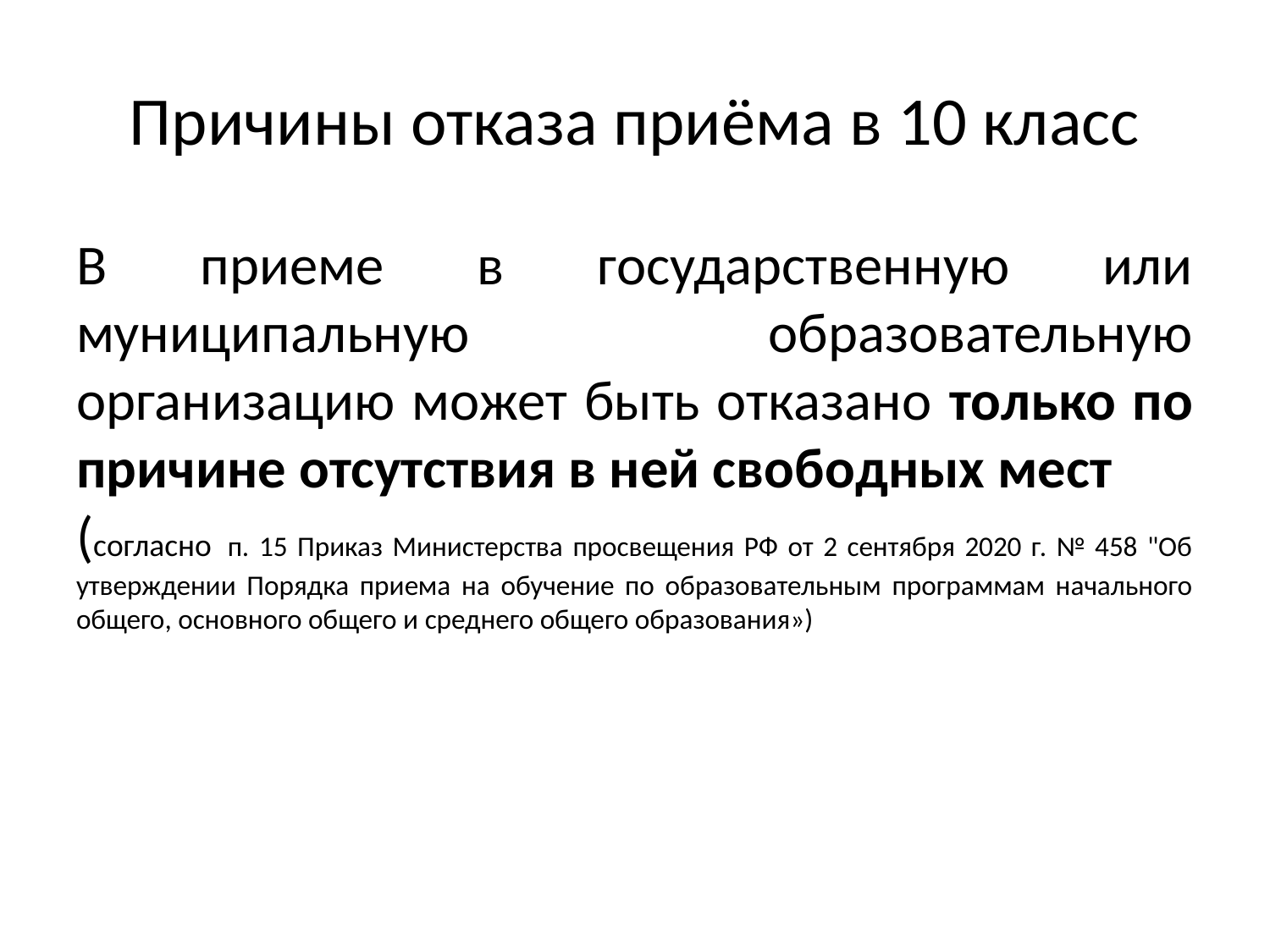

# Причины отказа приёма в 10 класс
В приеме в государственную или муниципальную образовательную организацию может быть отказано только по причине отсутствия в ней свободных мест
(согласно п. 15 Приказ Министерства просвещения РФ от 2 сентября 2020 г. № 458 "Об утверждении Порядка приема на обучение по образовательным программам начального общего, основного общего и среднего общего образования»)